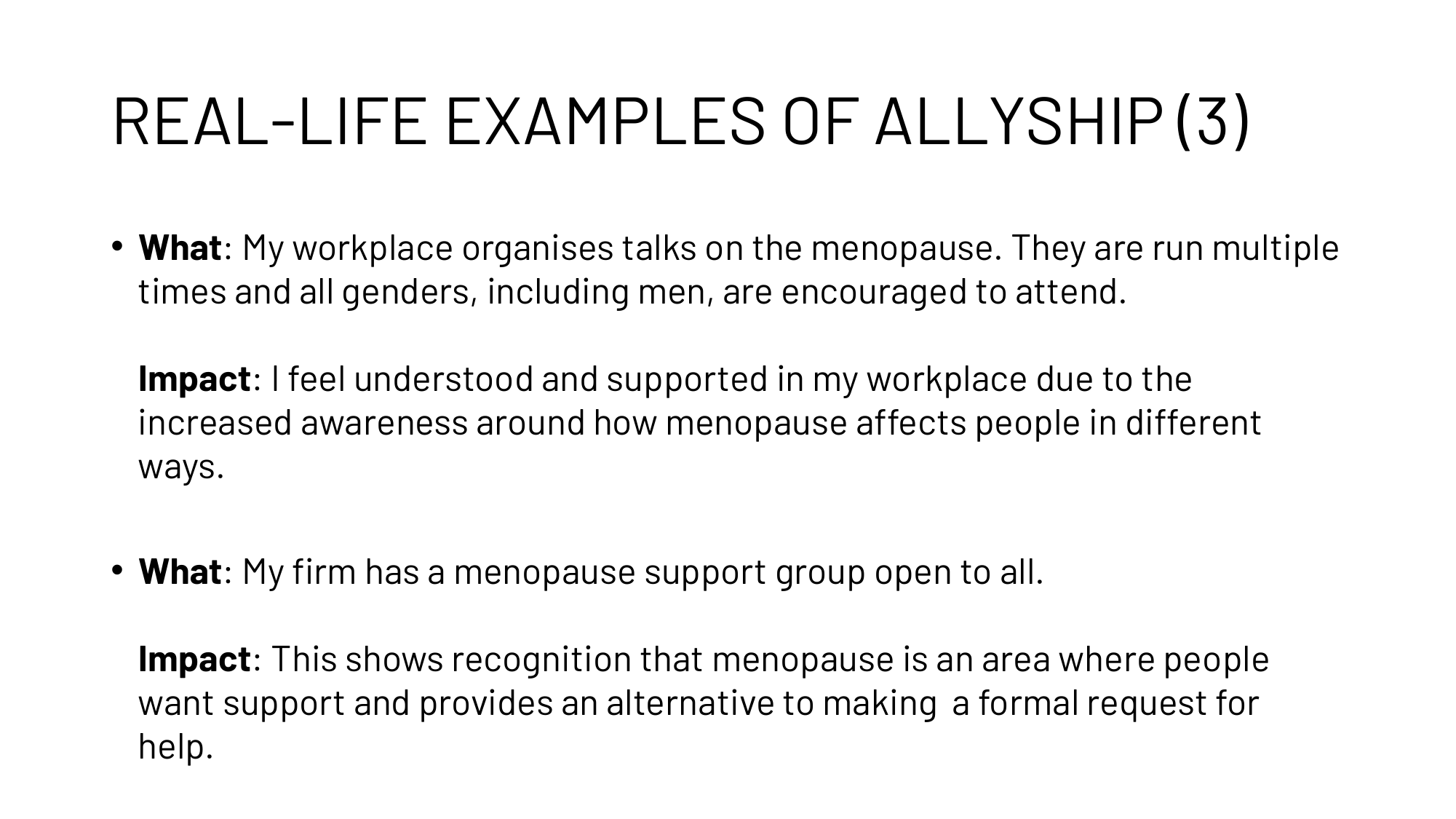

# REAL-LIFE EXAMPLES OF ALLYSHIP (3)
What: My workplace organises talks on the menopause. They are run multiple times and all genders, including men, are encouraged to attend.
Impact: I feel understood and supported in my workplace due to the increased awareness around how menopause affects people in different ways.

What: My firm has a menopause support group open to all.
Impact: This shows recognition that menopause is an area where people want support and provides an alternative to making  a formal request for help.